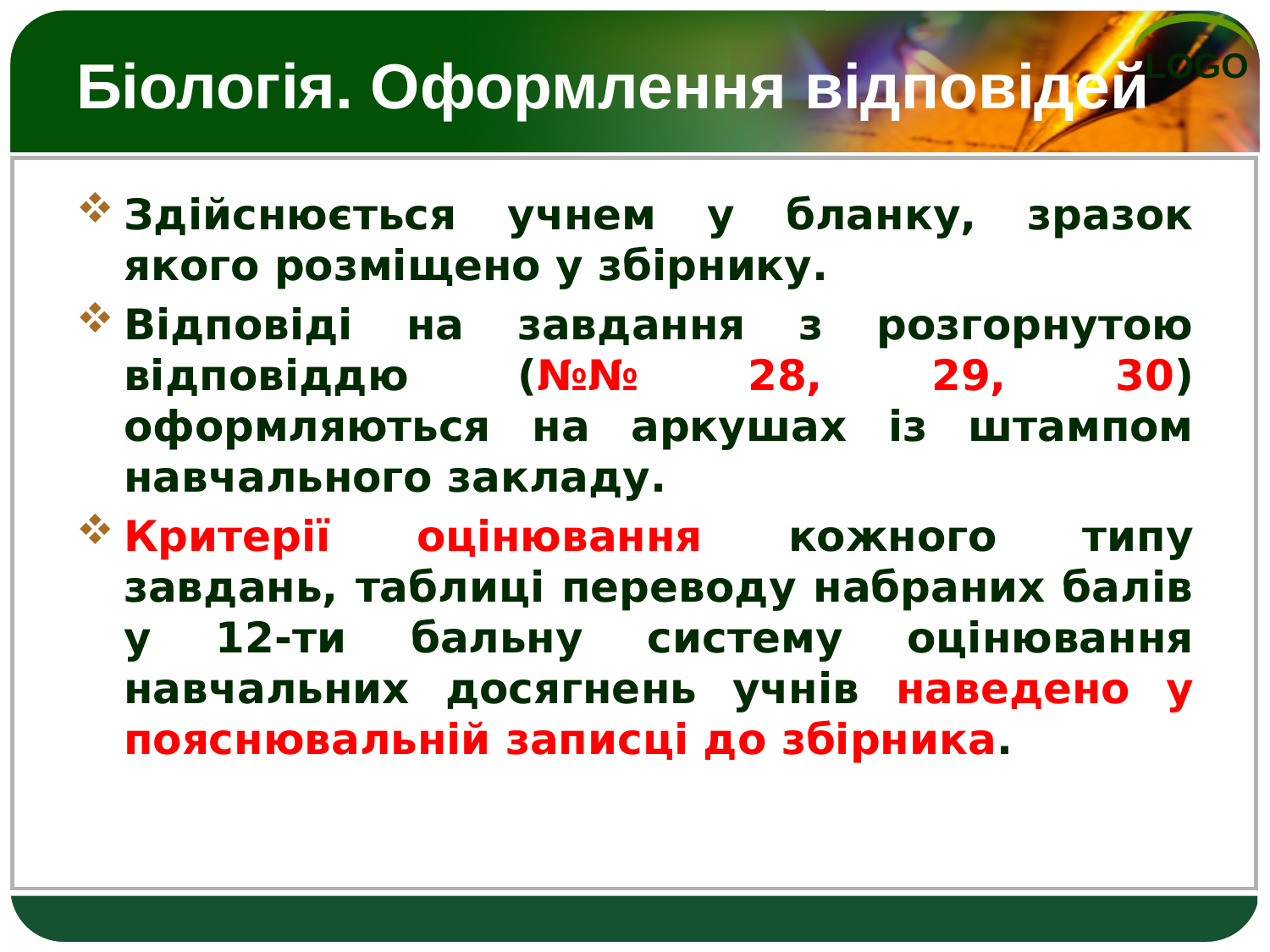

# Біологія. Оформлення відповідей
Здійснюється учнем у бланку, зразок якого розміщено у збірнику.
Відповіді на завдання з розгорнутою відповіддю (№№ 28, 29, 30) оформляються на аркушах із штампом навчального закладу.
Критерії оцінювання кожного типу завдань, таблиці переводу набраних балів у 12-ти бальну систему оцінювання навчальних досягнень учнів наведено у пояснювальній записці до збірника.